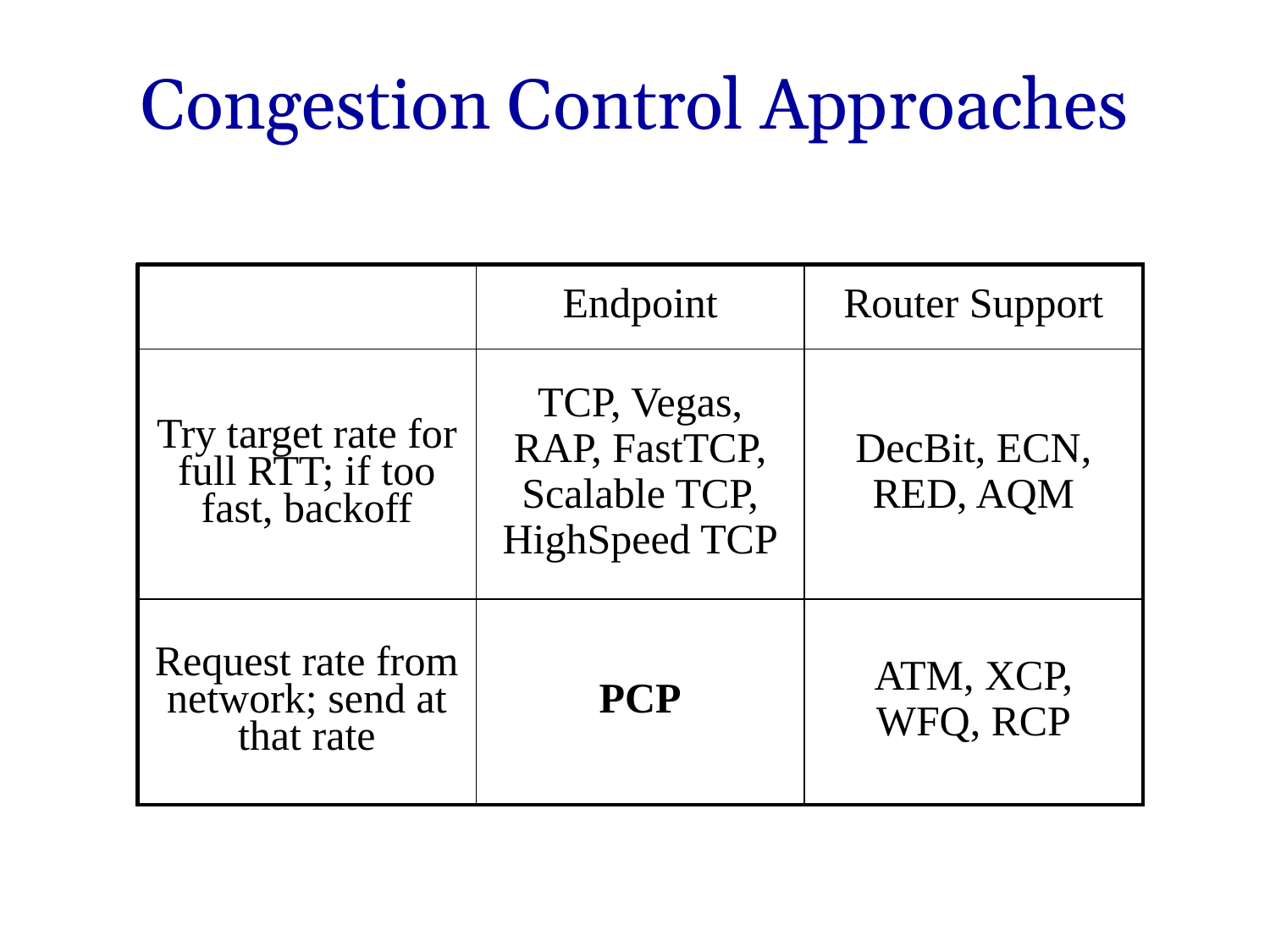

# Congestion Control Approaches
|  | Endpoint | Router Support |
| --- | --- | --- |
| Try target rate for full RTT; if too fast, backoff | TCP, Vegas, RAP, FastTCP, Scalable TCP, HighSpeed TCP | DecBit, ECN, RED, AQM |
| Request rate from network; send at that rate | PCP | ATM, XCP, WFQ, RCP |